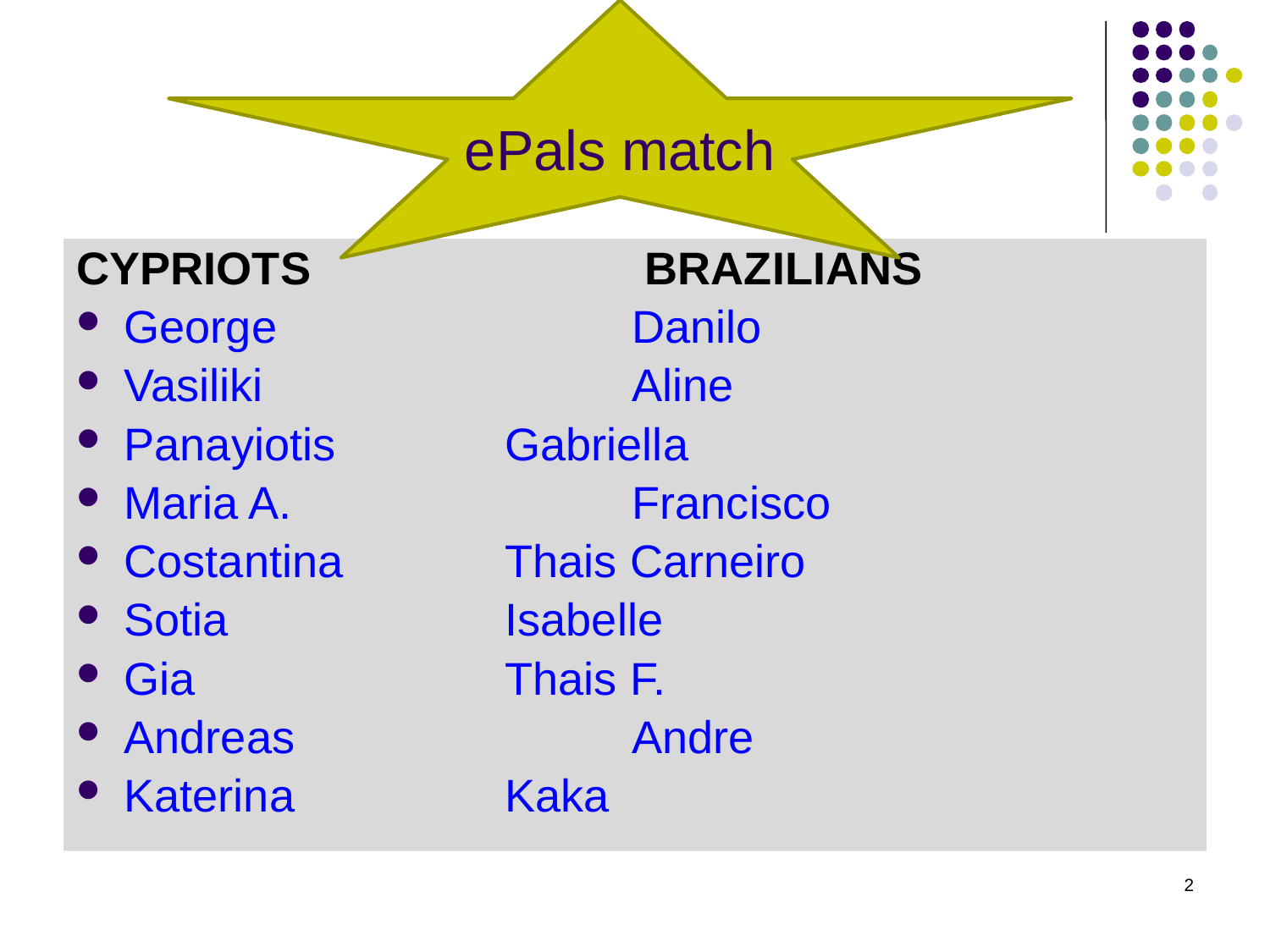

ePals match
#
CYPRIOTS			 BRAZILIANS
George 			Danilo
Vasiliki 			Aline
Panayiotis		Gabriella
Maria A.			Francisco
Costantina 		Thais Carneiro
Sotia 			Isabelle
Gia 			Thais F.
Andreas 			Andre
Katerina  		Kaka

2